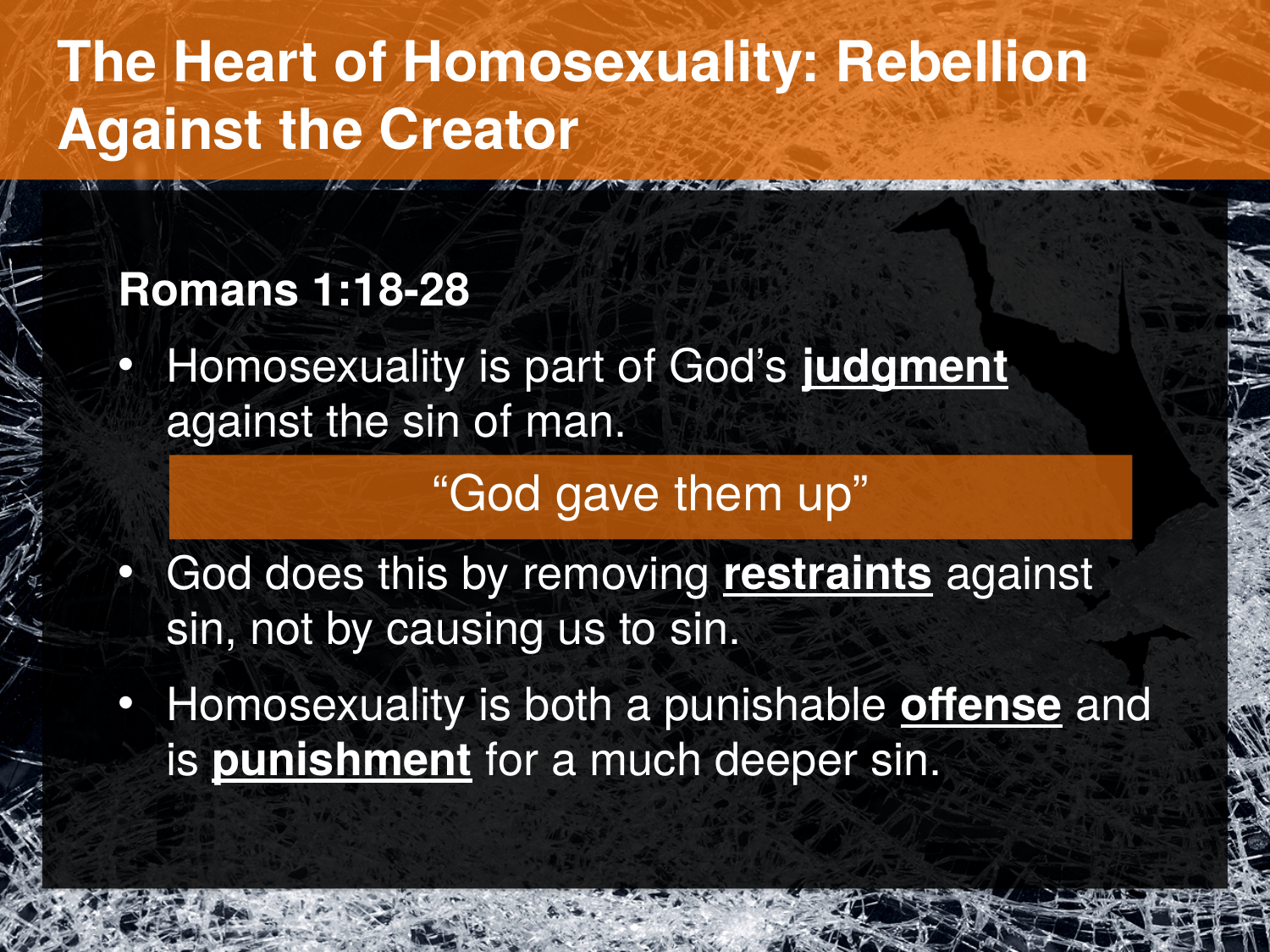

The Heart of Homosexuality: Rebellion Against the Creator

Romans 1:18-28
Homosexuality is part of God’s judgment against the sin of man.

God does this by removing restraints against sin, not by causing us to sin.
Homosexuality is both a punishable offense and is punishment for a much deeper sin.
“God gave them up”